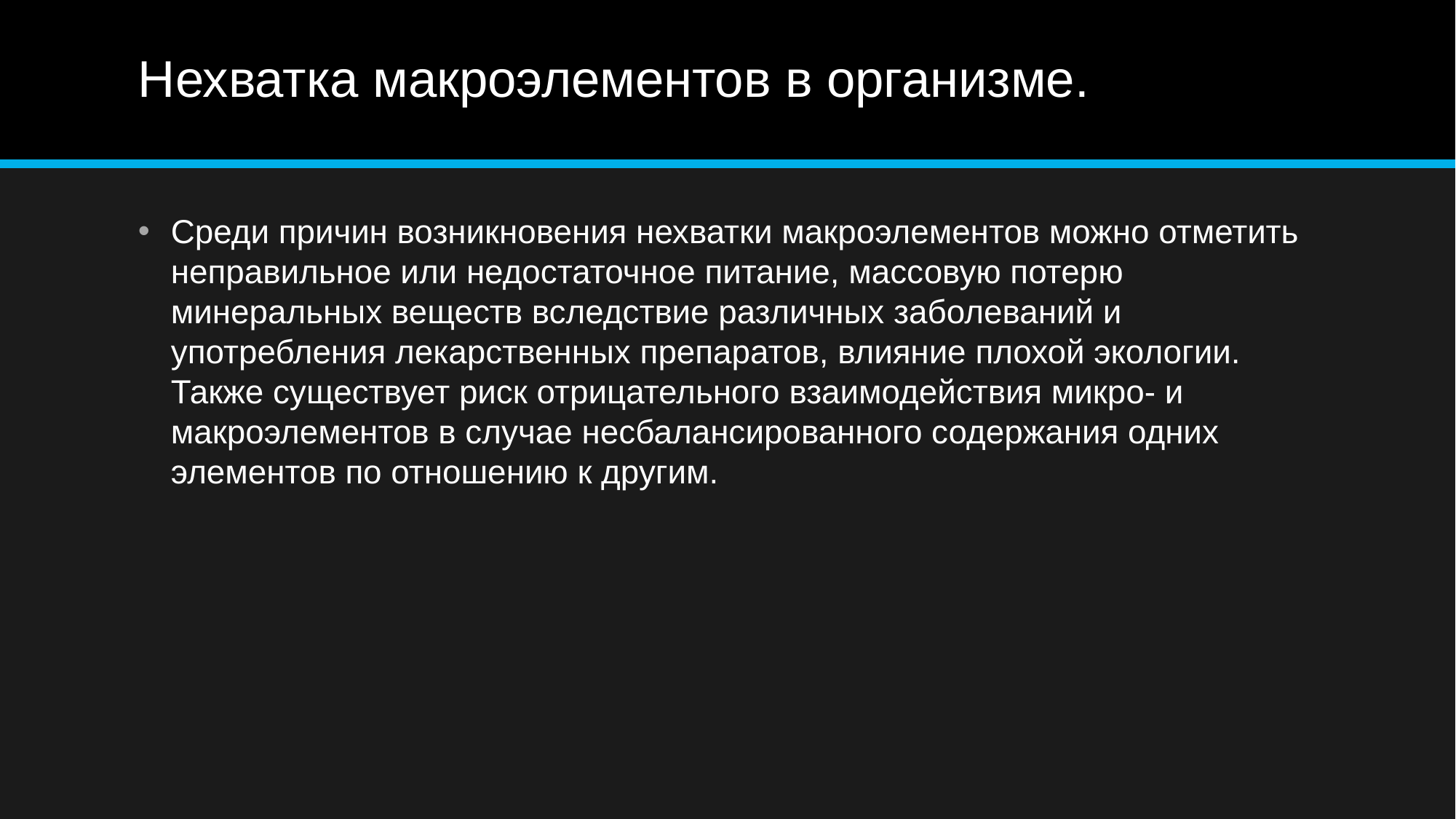

# Нехватка макроэлементов в организме.
Среди причин возникновения нехватки макроэлементов можно отметить неправильное или недостаточное питание, массовую потерю минеральных веществ вследствие различных заболеваний и употребления лекарственных препаратов, влияние плохой экологии. Также существует риск отрицательного взаимодействия микро- и макроэлементов в случае несбалансированного содержания одних элементов по отношению к другим.